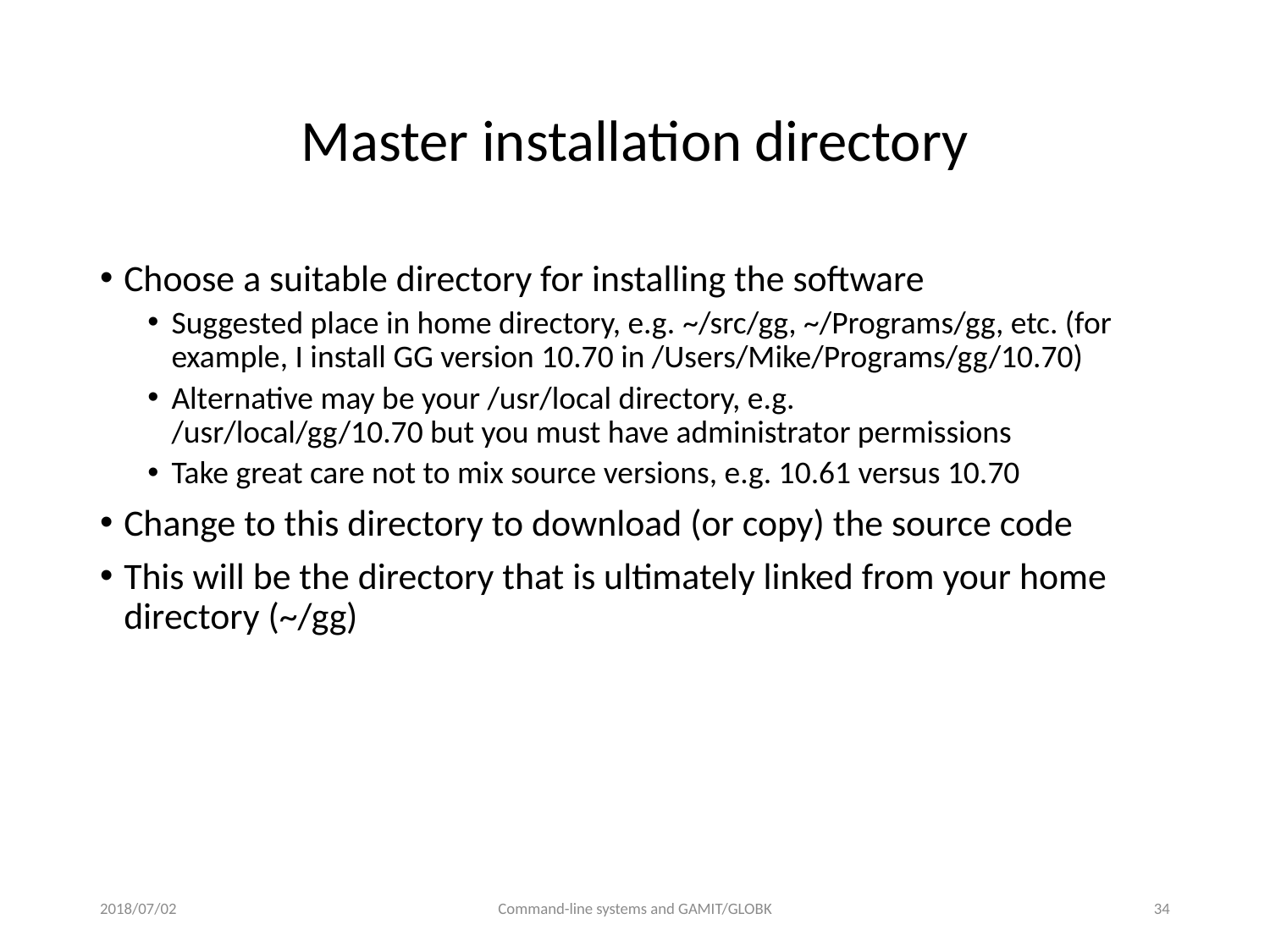

# Master installation directory
Choose a suitable directory for installing the software
Suggested place in home directory, e.g. ~/src/gg, ~/Programs/gg, etc. (for example, I install GG version 10.70 in /Users/Mike/Programs/gg/10.70)
Alternative may be your /usr/local directory, e.g.
/usr/local/gg/10.70 but you must have administrator permissions
Take great care not to mix source versions, e.g. 10.61 versus 10.70
Change to this directory to download (or copy) the source code
This will be the directory that is ultimately linked from your home directory (~/gg)
2018/07/02
Command-line systems and GAMIT/GLOBK
34